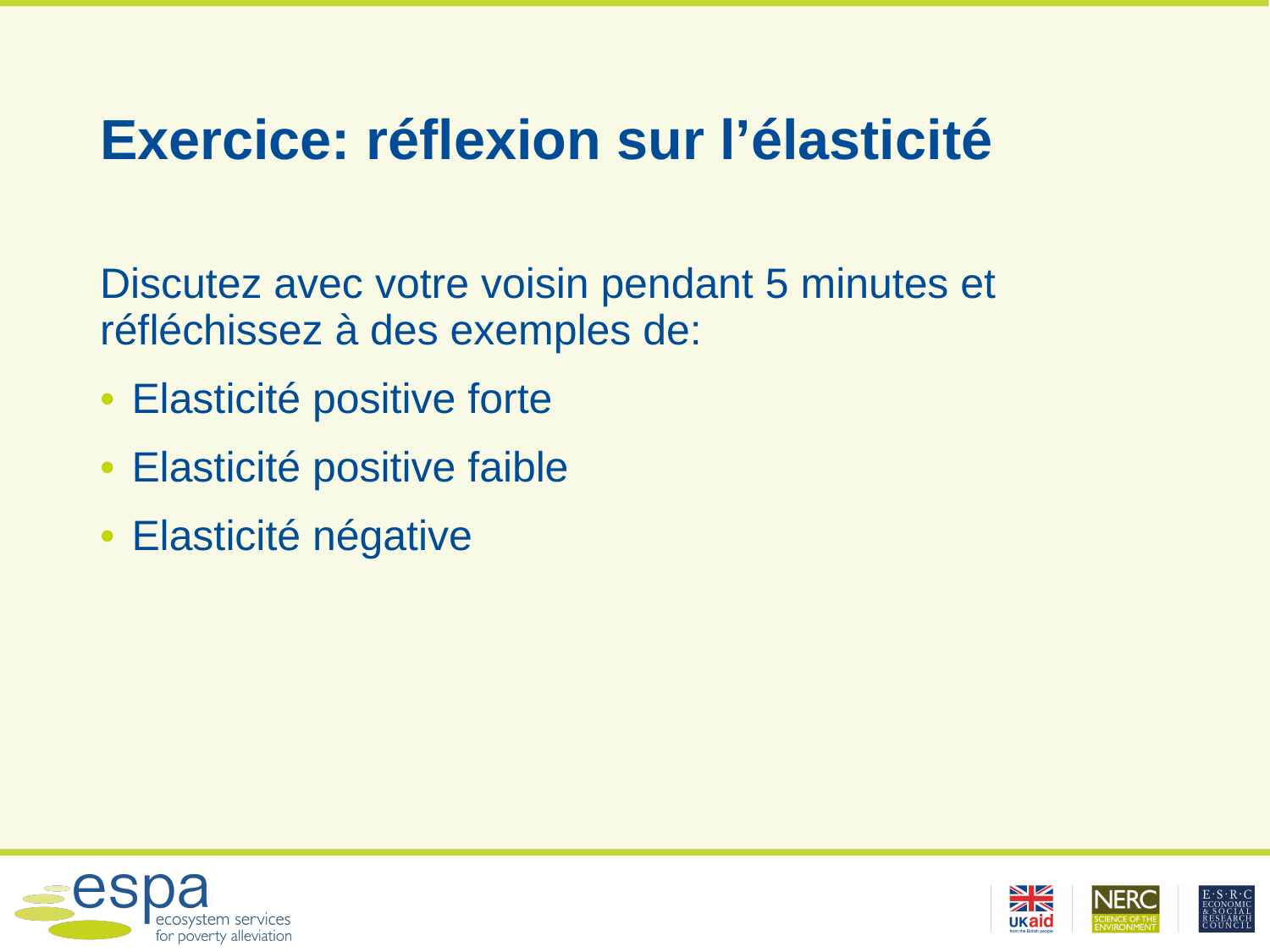

# Exercice: réflexion sur l’élasticité
Discutez avec votre voisin pendant 5 minutes et réfléchissez à des exemples de:
Elasticité positive forte
Elasticité positive faible
Elasticité négative